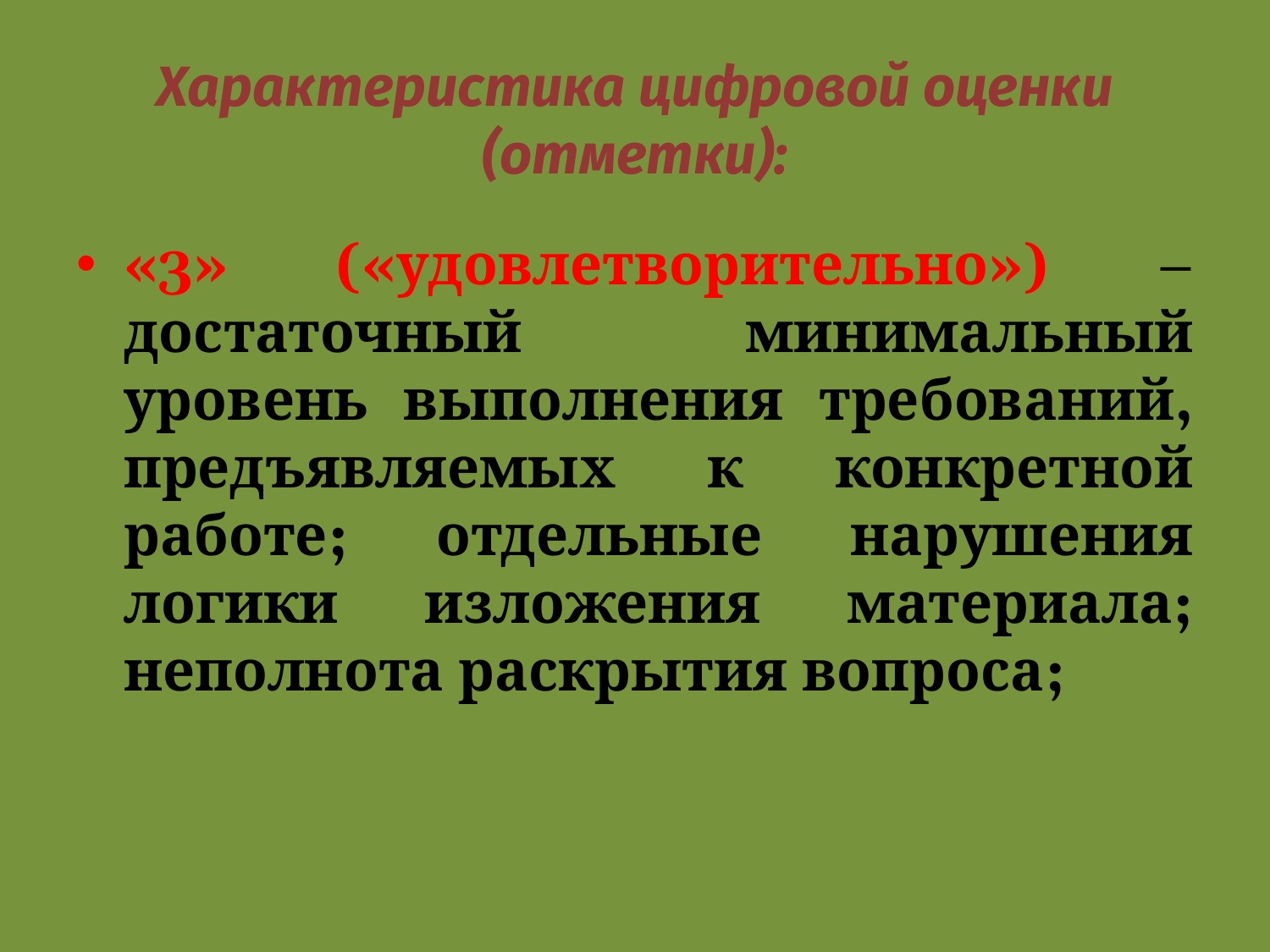

# Характеристика цифровой оценки (отметки):
«3» («удовлетворительно») – достаточный минимальный уровень выполнения требований, предъявляемых к конкретной работе; отдельные нарушения логики изложения материала; неполнота раскрытия вопроса;